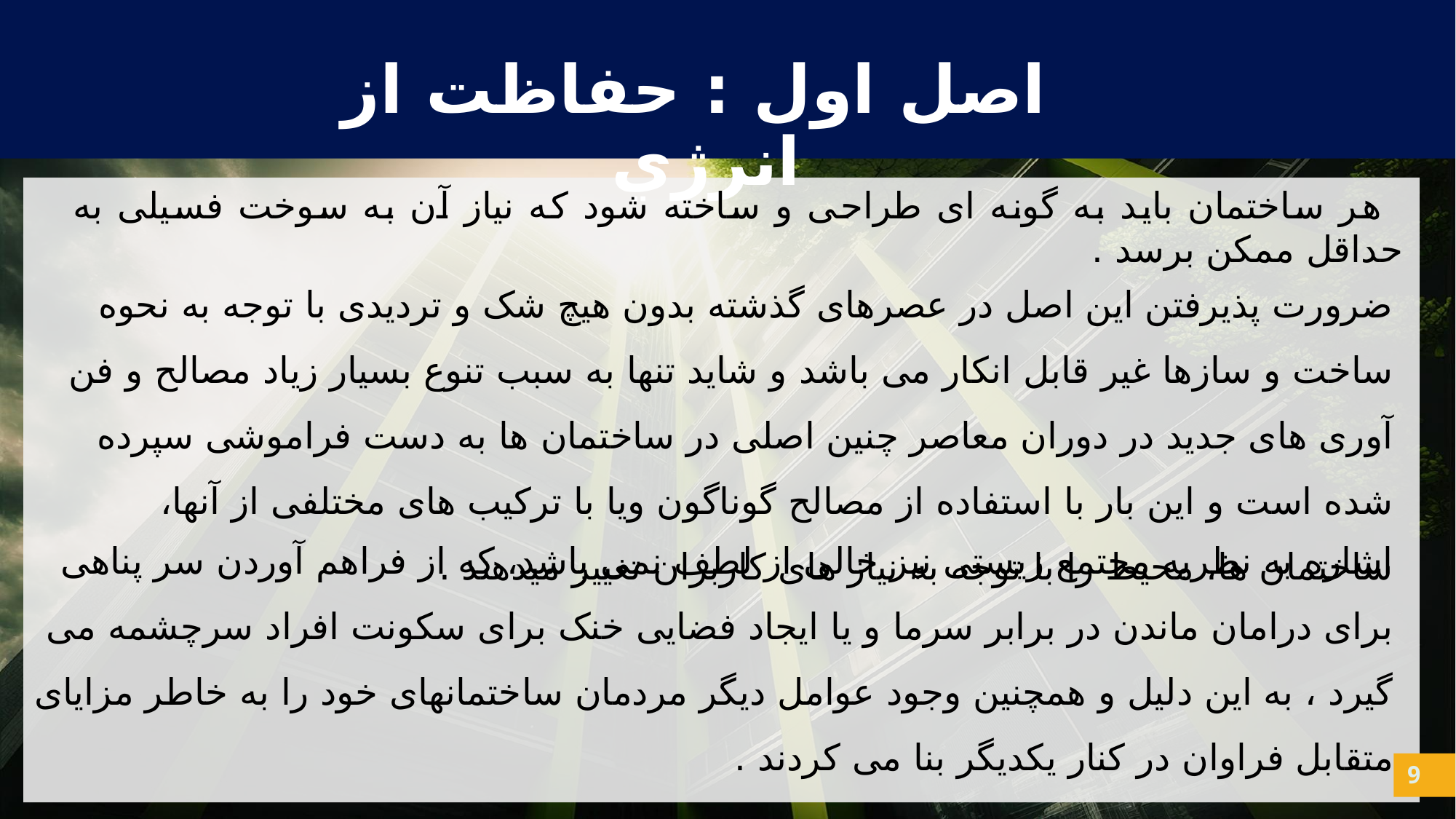

اصل اول : حفاظت از انرژي

هر ساختمان باید به گونه ای طراحی و ساخته شود که نیاز آن به سوخت فسیلی به حداقل ممکن برسد .
ضرورت پذیرفتن این اصل در عصرهای گذشته بدون هیچ شک و تردیدی با توجه به نحوه ساخت و سازها غیر قابل انکار می باشد و شاید تنها به سبب تنوع بسیار زیاد مصالح و فن آوری های جدید در دوران معاصر چنین اصلی در ساختمان ها به دست فراموشی سپرده شده است و این بار با استفاده از مصالح گوناگون ویا با ترکیب های مختلفی از آنها، ساختمان ها، محیط را با توجه به نیاز های کاربران تغییر میدهند .
اشاره به نظریه مجتمع زیستی نیز خالی از لطف نمی باشد، که از فراهم آوردن سر پناهی برای درامان ماندن در برابر سرما و یا ایجاد فضایی خنک برای سکونت افراد سرچشمه می گیرد ، به این دلیل و همچنین وجود عوامل دیگر مردمان ساختمانهای خود را به خاطر مزایای متقابل فراوان در کنار یکدیگر بنا می کردند .
9